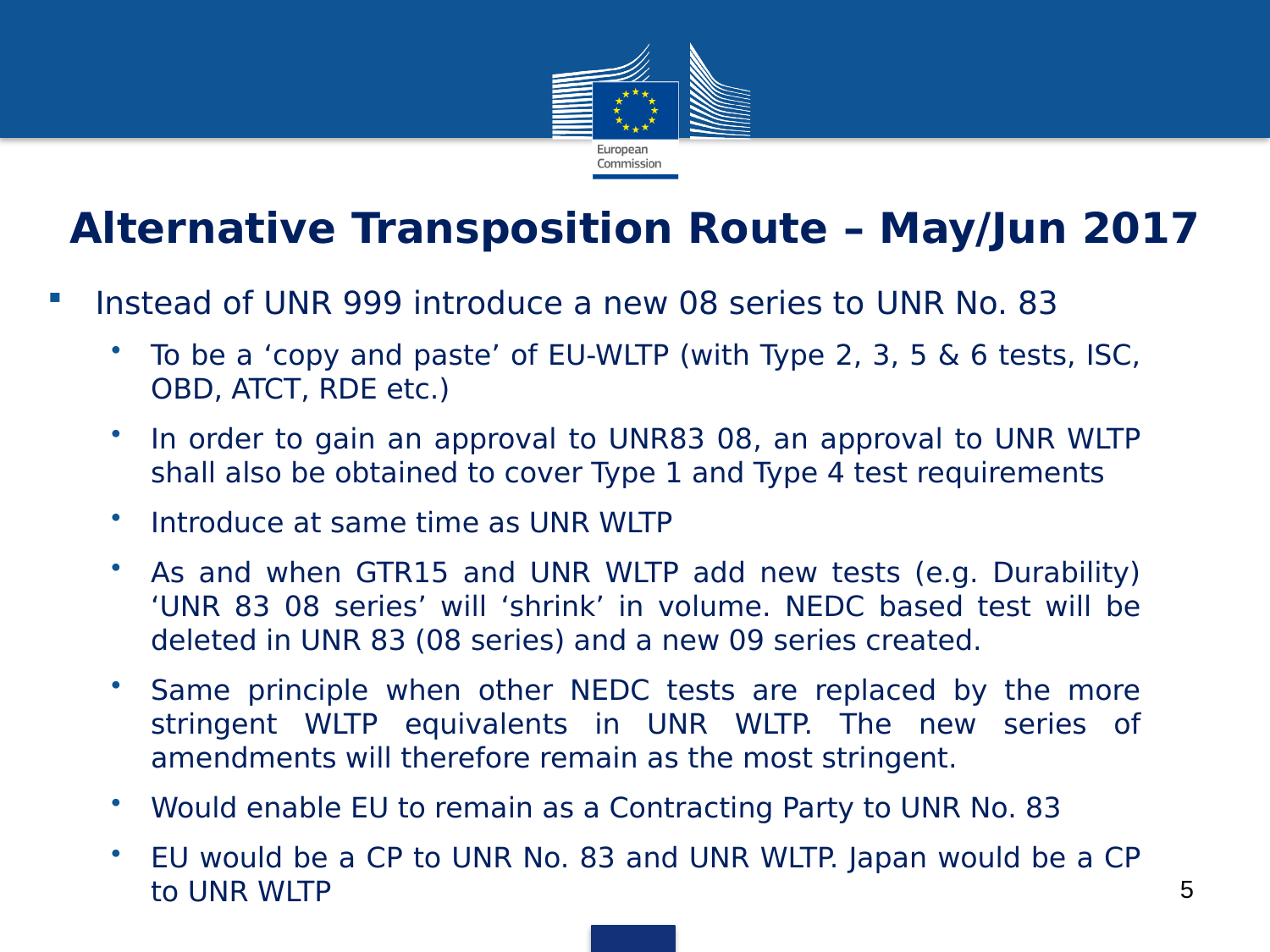

# Alternative Transposition Route – May/Jun 2017
Instead of UNR 999 introduce a new 08 series to UNR No. 83
To be a ‘copy and paste’ of EU-WLTP (with Type 2, 3, 5 & 6 tests, ISC, OBD, ATCT, RDE etc.)
In order to gain an approval to UNR83 08, an approval to UNR WLTP shall also be obtained to cover Type 1 and Type 4 test requirements
Introduce at same time as UNR WLTP
As and when GTR15 and UNR WLTP add new tests (e.g. Durability) ‘UNR 83 08 series’ will ‘shrink’ in volume. NEDC based test will be deleted in UNR 83 (08 series) and a new 09 series created.
Same principle when other NEDC tests are replaced by the more stringent WLTP equivalents in UNR WLTP. The new series of amendments will therefore remain as the most stringent.
Would enable EU to remain as a Contracting Party to UNR No. 83
EU would be a CP to UNR No. 83 and UNR WLTP. Japan would be a CP to UNR WLTP

5